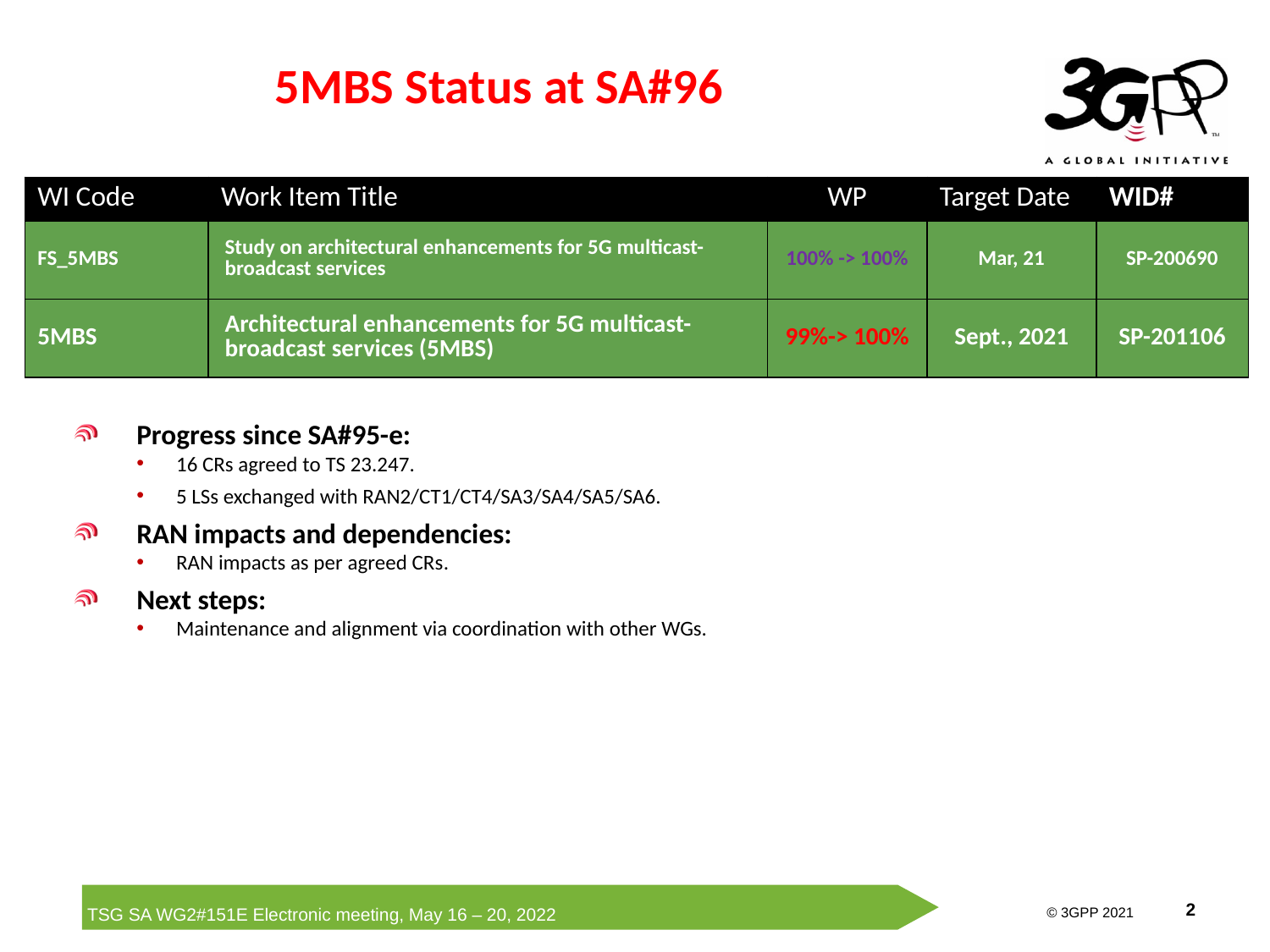

# 5MBS Status at SA#96
| WI Code | Work Item Title | WP | Target Date | WID# |
| --- | --- | --- | --- | --- |
| FS\_5MBS | Study on architectural enhancements for 5G multicast-broadcast services | 100% -> 100% | Mar, 21 | SP-200690 |
| 5MBS | Architectural enhancements for 5G multicast-broadcast services (5MBS) | 99%-> 100% | Sept., 2021 | SP-201106 |
Progress since SA#95-e:
16 CRs agreed to TS 23.247.
5 LSs exchanged with RAN2/CT1/CT4/SA3/SA4/SA5/SA6.
RAN impacts and dependencies:
RAN impacts as per agreed CRs.
Next steps:
Maintenance and alignment via coordination with other WGs.